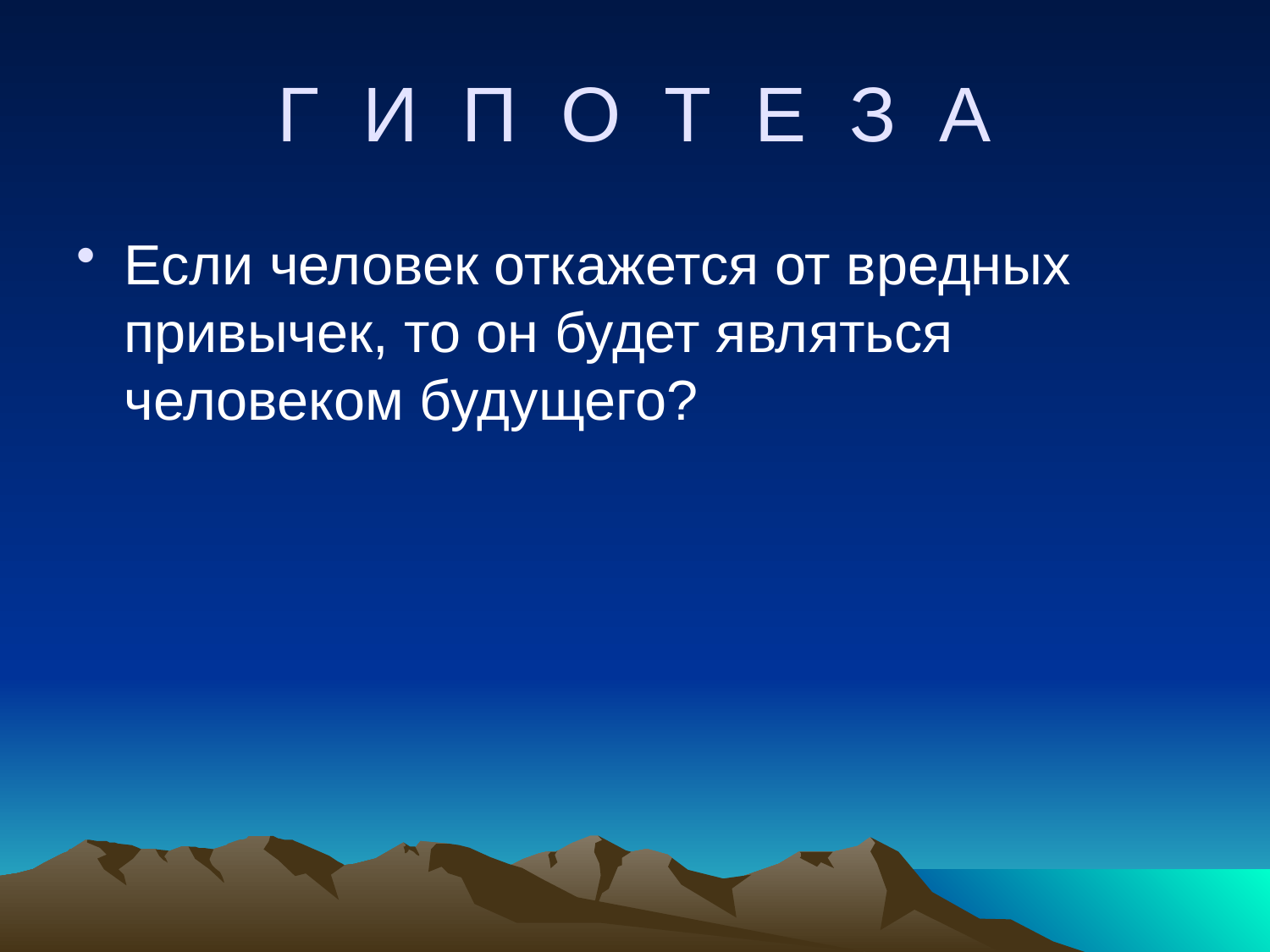

# Г  И  П  О  Т  Е  З  А
Если человек откажется от вредных привычек, то он будет являться человеком будущего?